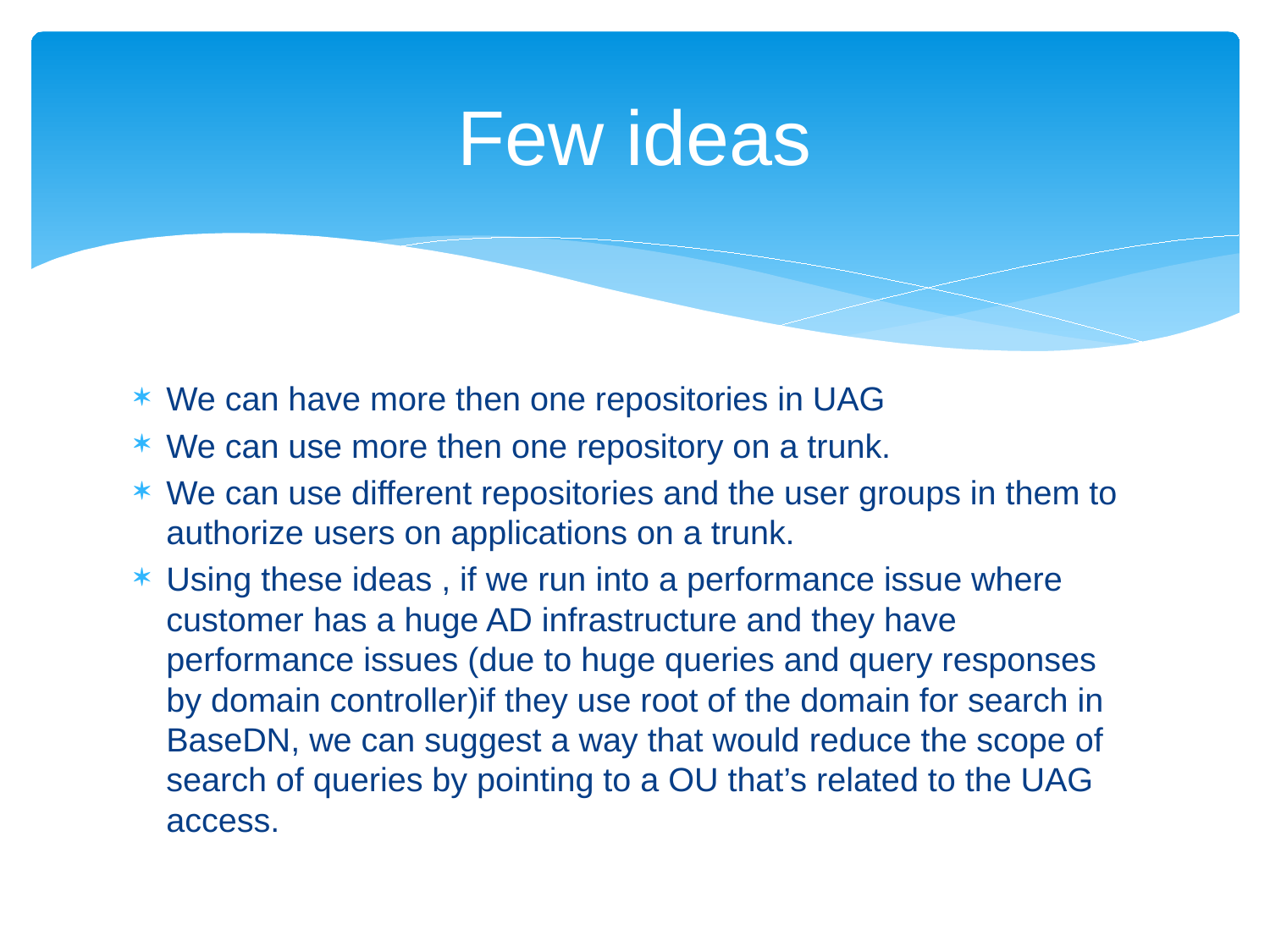

# Few ideas
We can have more then one repositories in UAG
We can use more then one repository on a trunk.
We can use different repositories and the user groups in them to authorize users on applications on a trunk.
Using these ideas , if we run into a performance issue where customer has a huge AD infrastructure and they have performance issues (due to huge queries and query responses by domain controller)if they use root of the domain for search in BaseDN, we can suggest a way that would reduce the scope of search of queries by pointing to a OU that’s related to the UAG access.